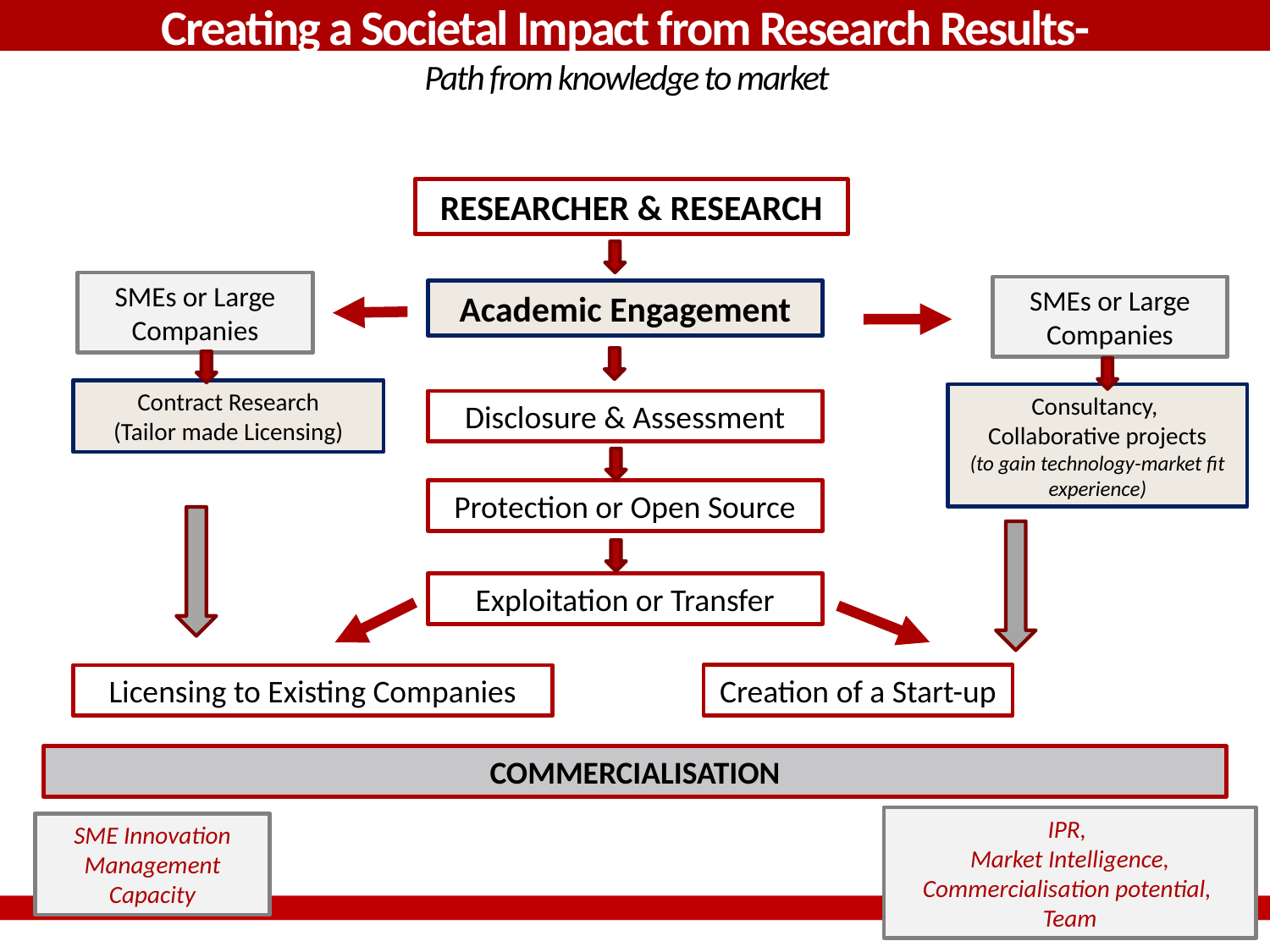

# Creating a Societal Impact from Research Results- Path from knowledge to market

RESEARCHER & RESEARCH

SMEs or Large Companies
SMEs or Large Companies
Academic Engagement

Contract Research
(Tailor made Licensing)
Consultancy,
Collaborative projects
(to gain technology-market fit experience)
Disclosure & Assessment

Protection or Open Source

Exploitation or Transfer
Creation of a Start-up
Licensing to Existing Companies
COMMERCIALISATION
IPR,
Market Intelligence, Commercialisation potential,
Team
SME Innovation Management Capacity